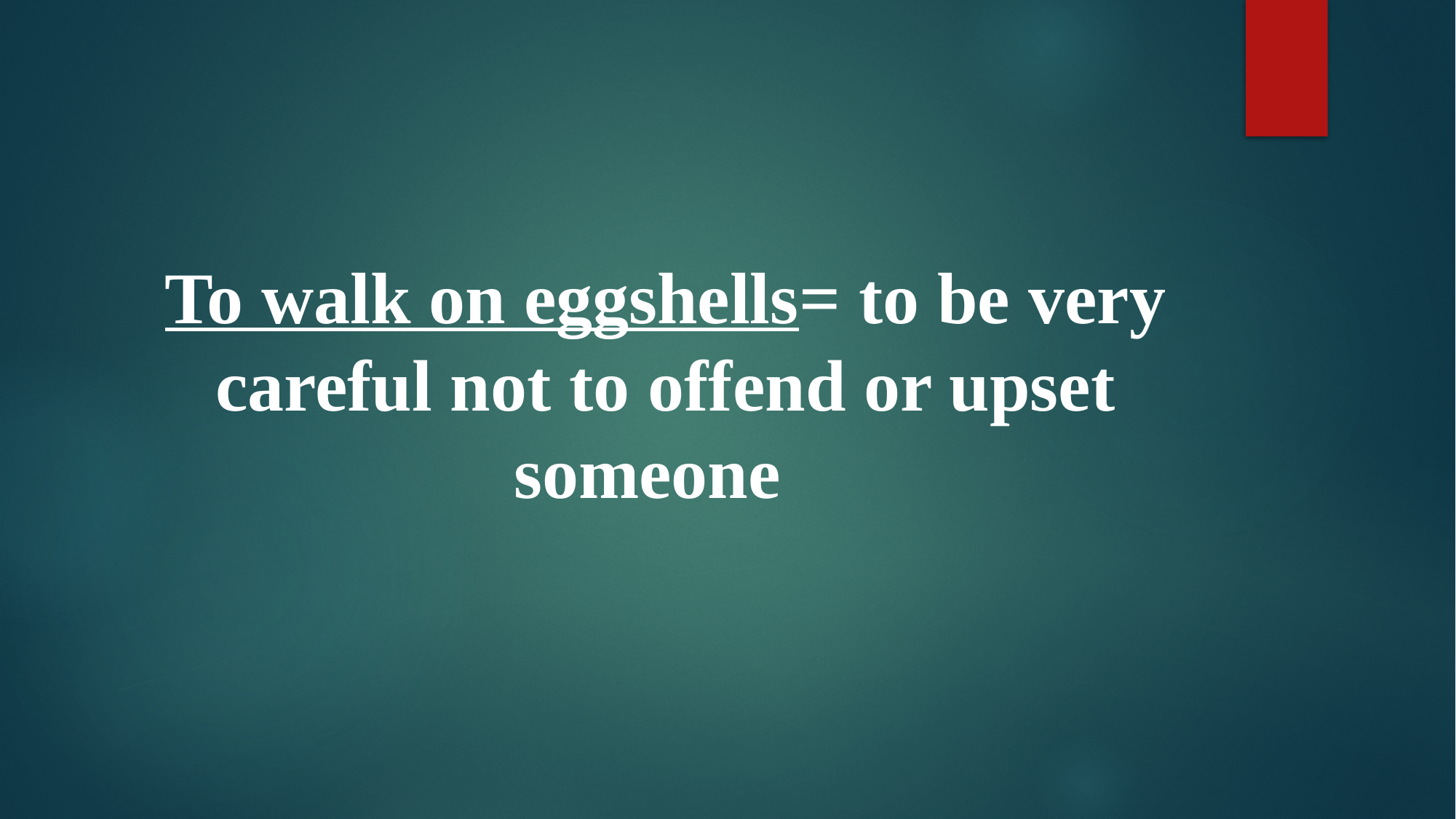

To walk on eggshells= to be very careful not to offend or upset someone